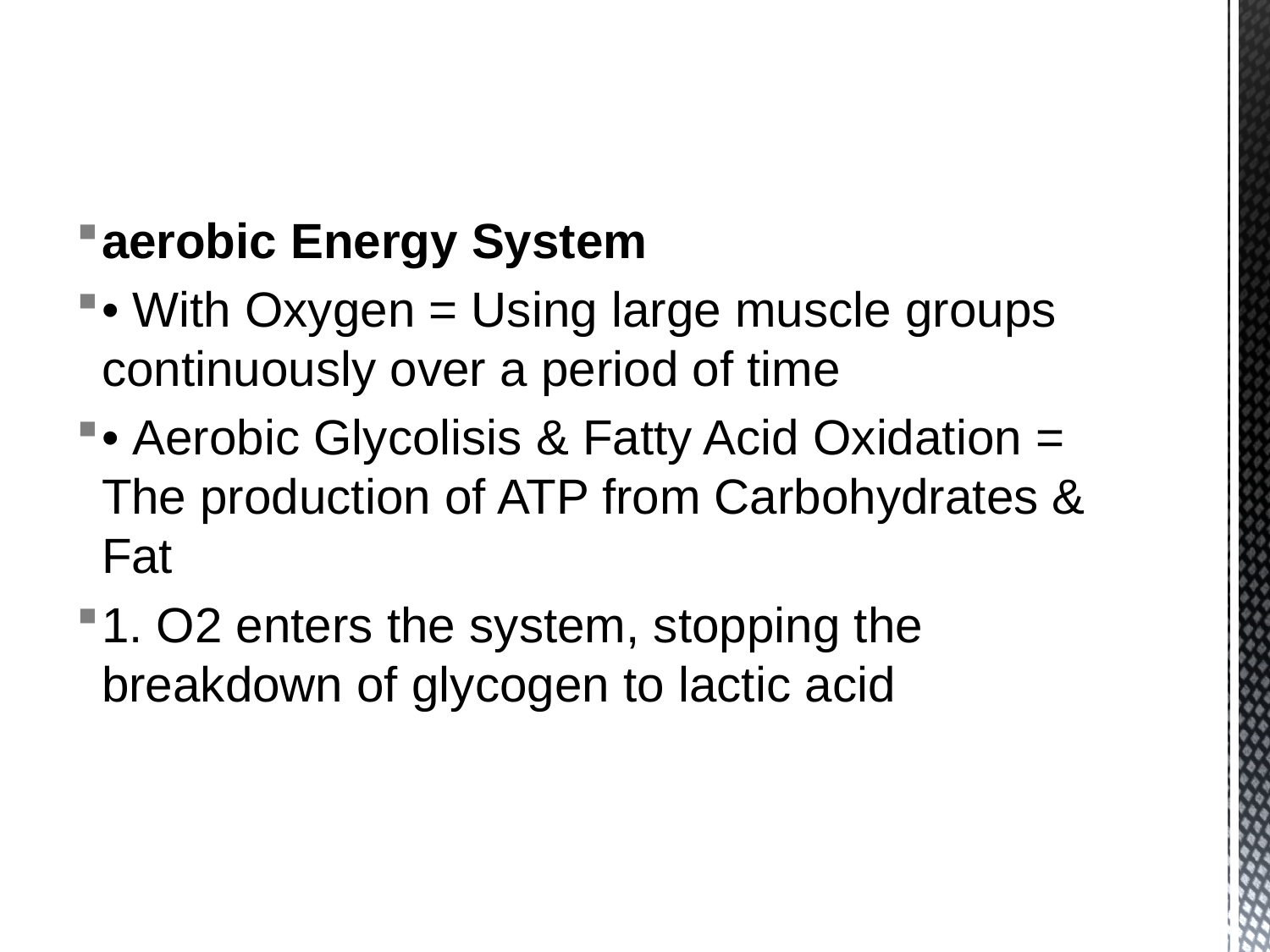

aerobic Energy System
• With Oxygen = Using large muscle groups continuously over a period of time
• Aerobic Glycolisis & Fatty Acid Oxidation = The production of ATP from Carbohydrates & Fat
1. O2 enters the system, stopping the breakdown of glycogen to lactic acid